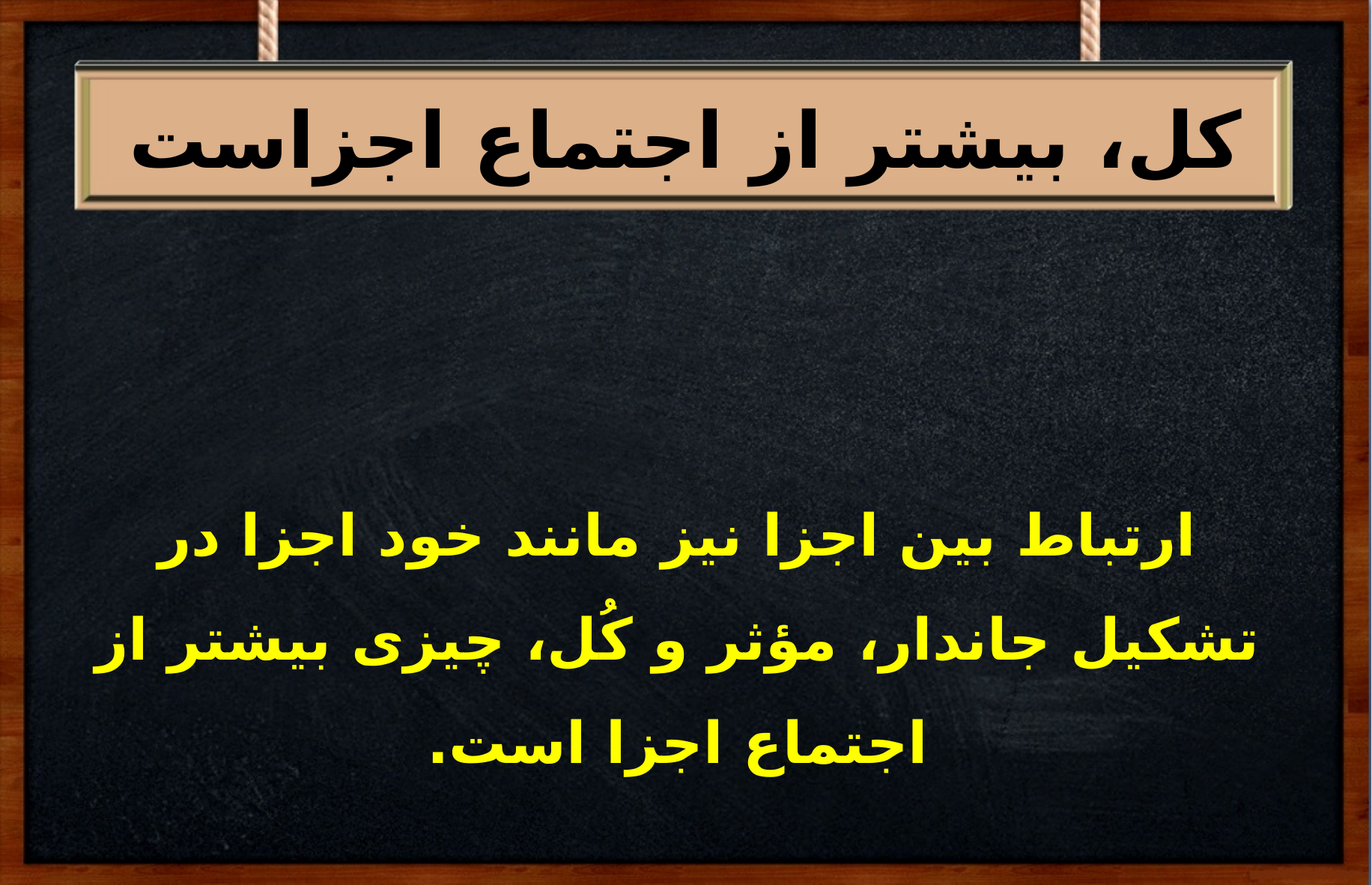

کل، بیشتر از اجتماع اجزاست
# نتیجه:
ارتباط بین اجزا نیز مانند خود اجزا در تشکیل جاندار، مؤثر و کُل، چیزی بیشتر از اجتماع اجزا است.